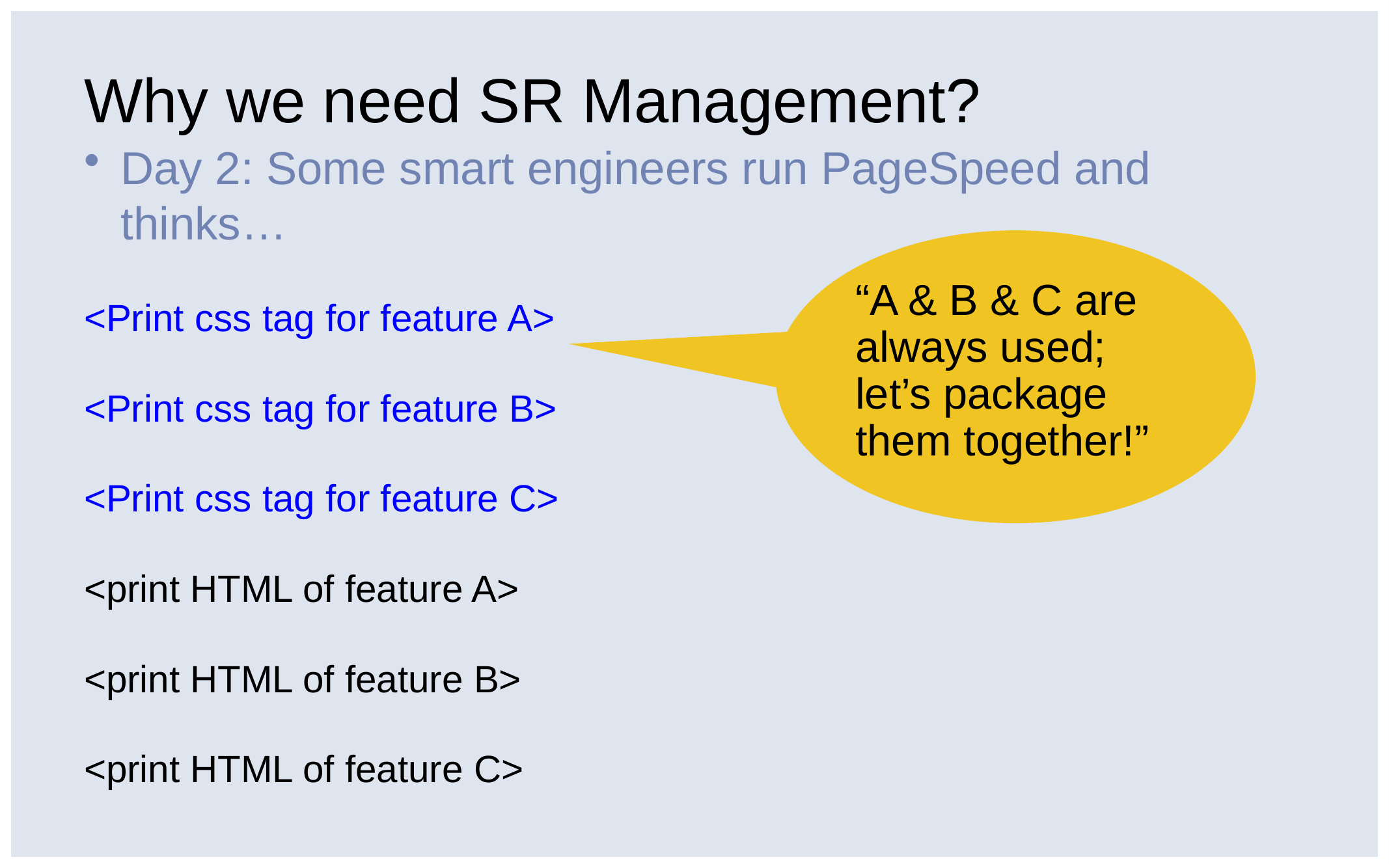

# Why we need SR Management?
Day 2: Some smart engineers run PageSpeed and thinks…
<Print css tag for feature A>
<Print css tag for feature B>
<Print css tag for feature C>
<print HTML of feature A>
<print HTML of feature B>
<print HTML of feature C>
…

“A & B & C are always used; let’s package them together!”